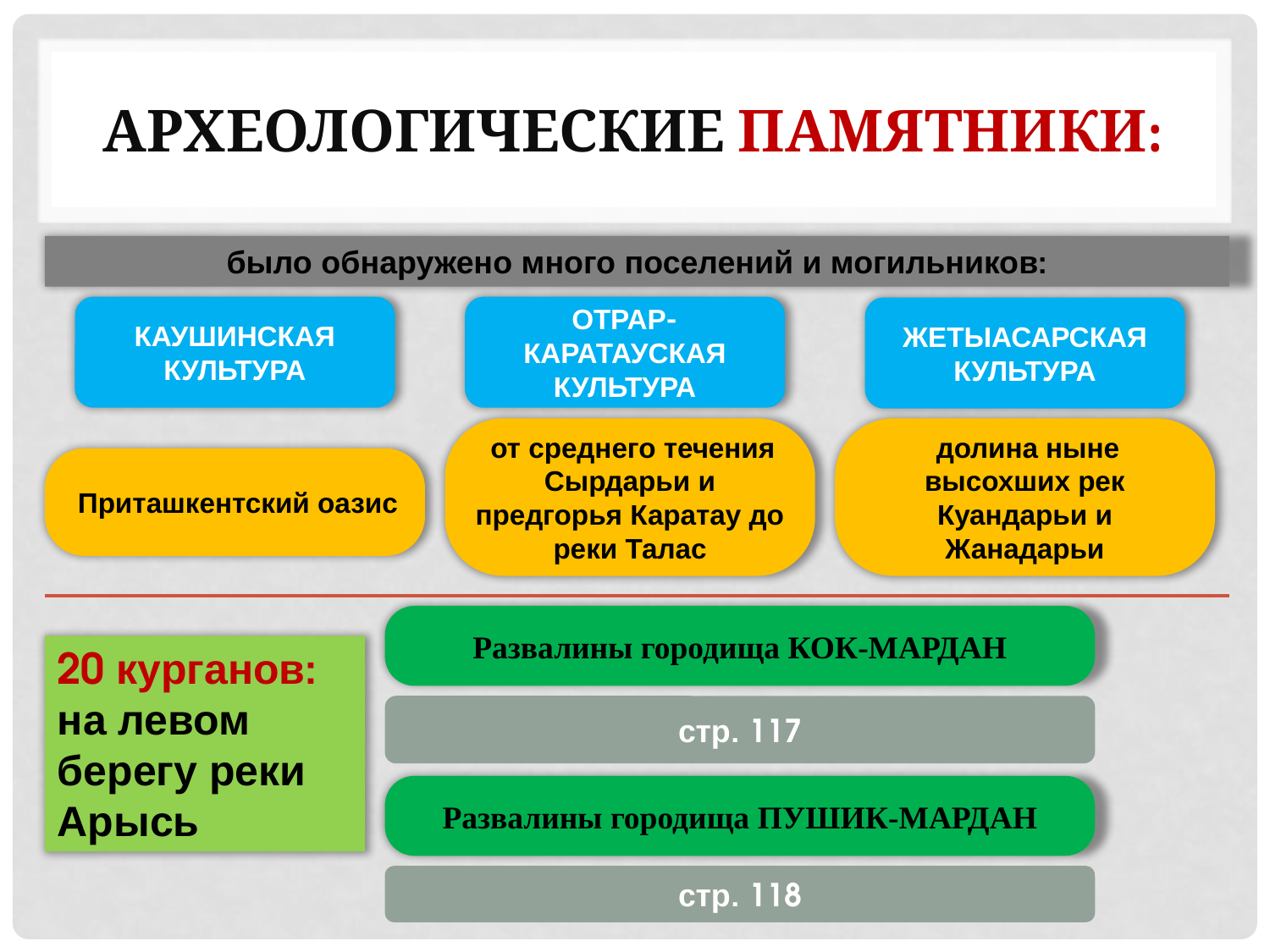

# Археологические памятники:
было обнаружено много поселений и могильников:
КАУШИНСКАЯ КУЛЬТУРА
ОТРАР-КАРАТАУСКАЯ КУЛЬТУРА
ЖЕТЫАСАРСКАЯ КУЛЬТУРА
 от среднего течения Сырдарьи и предгорья Каратау до реки Талас
 долина ныне высохших рек Куандарьи и Жанадарьи
 Приташкентский оазис
Развалины городища КОК-МАРДАН
20 курганов: на левом берегу реки Арысь
стр. 117
Развалины городища ПУШИК-МАРДАН
стр. 118